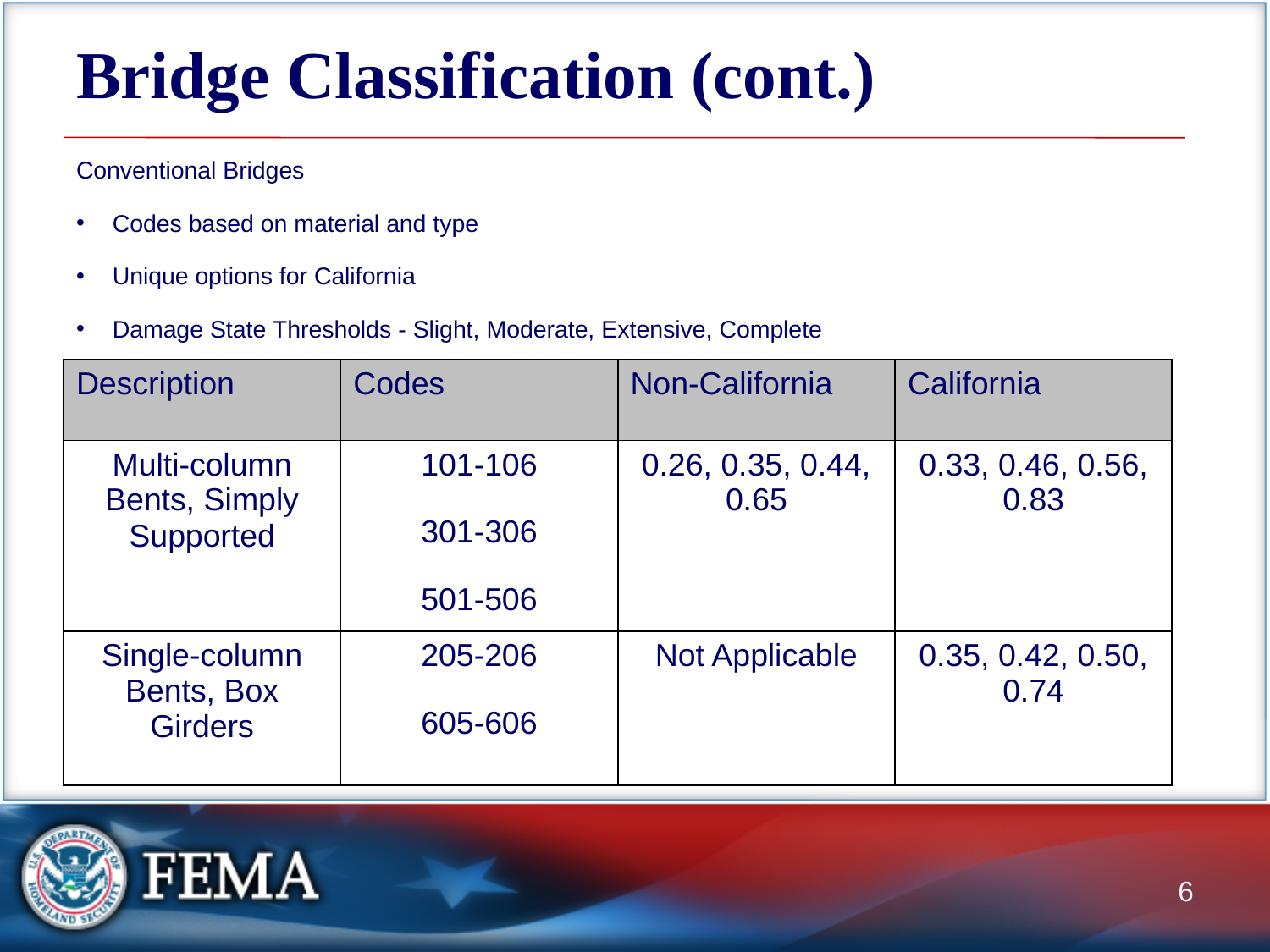

# Bridge Classification (cont.)
Conventional Bridges
Codes based on material and type
Unique options for California
Damage State Thresholds - Slight, Moderate, Extensive, Complete

| Description | Codes | Non-California | California |
| --- | --- | --- | --- |
| Multi-column Bents, Simply Supported | 101-106 301-306 501-506 | 0.26, 0.35, 0.44, 0.65 | 0.33, 0.46, 0.56, 0.83 |
| Single-column Bents, Box Girders | 205-206 605-606 | Not Applicable | 0.35, 0.42, 0.50, 0.74 |
6